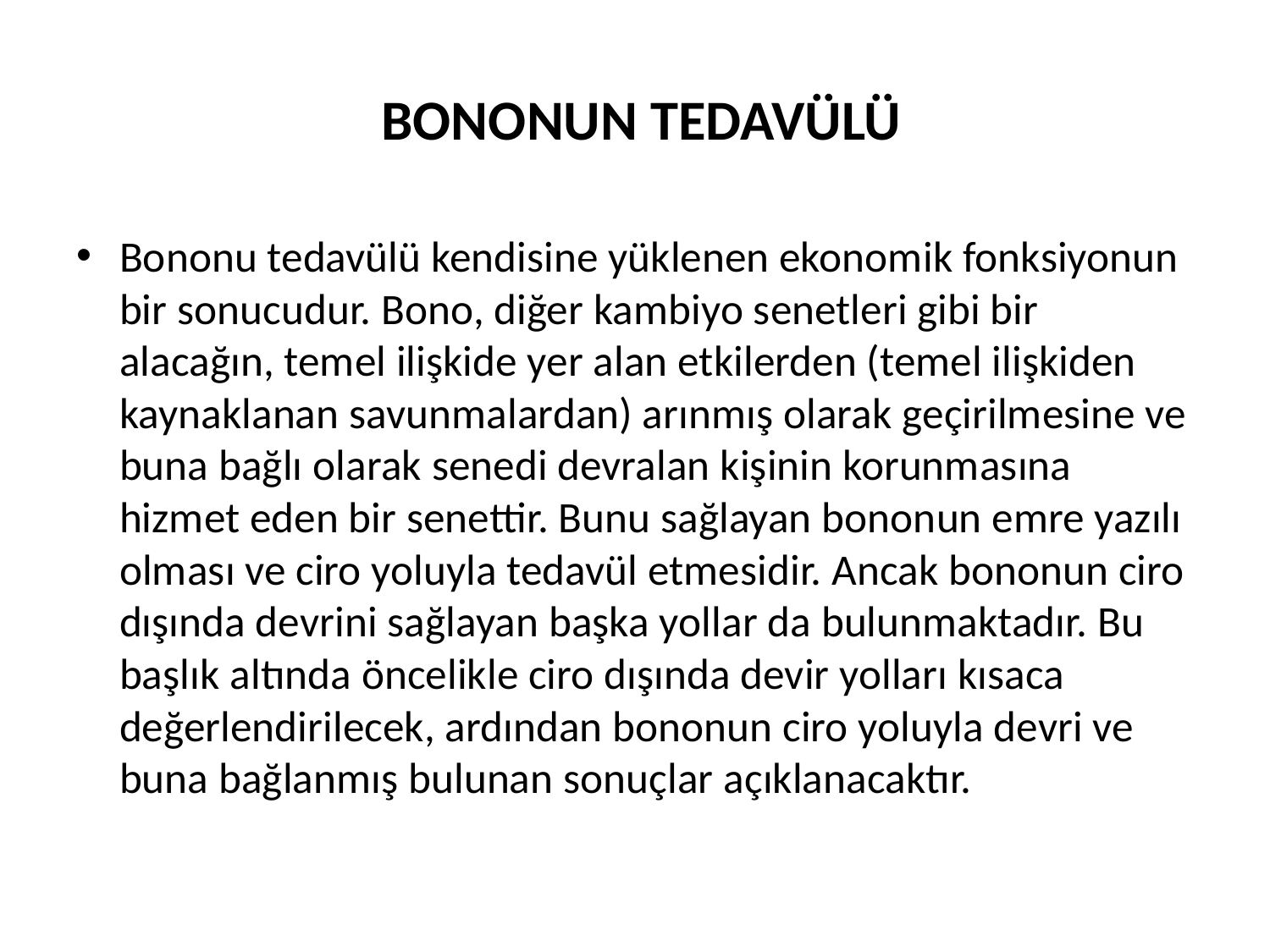

# BONONUN TEDAVÜLÜ
Bononu tedavülü kendisine yüklenen ekonomik fonksiyonun bir sonucudur. Bono, diğer kambiyo senetleri gibi bir alacağın, temel ilişkide yer alan etkilerden (temel ilişkiden kaynaklanan savunmalardan) arınmış olarak geçirilmesine ve buna bağlı olarak senedi devralan kişinin korunmasına hizmet eden bir senettir. Bunu sağlayan bononun emre yazılı olması ve ciro yoluyla tedavül etmesidir. Ancak bononun ciro dışında devrini sağlayan başka yollar da bulunmaktadır. Bu başlık altında öncelikle ciro dışında devir yolları kısaca değerlendirilecek, ardından bononun ciro yoluyla devri ve buna bağlanmış bulunan sonuçlar açıklanacaktır.